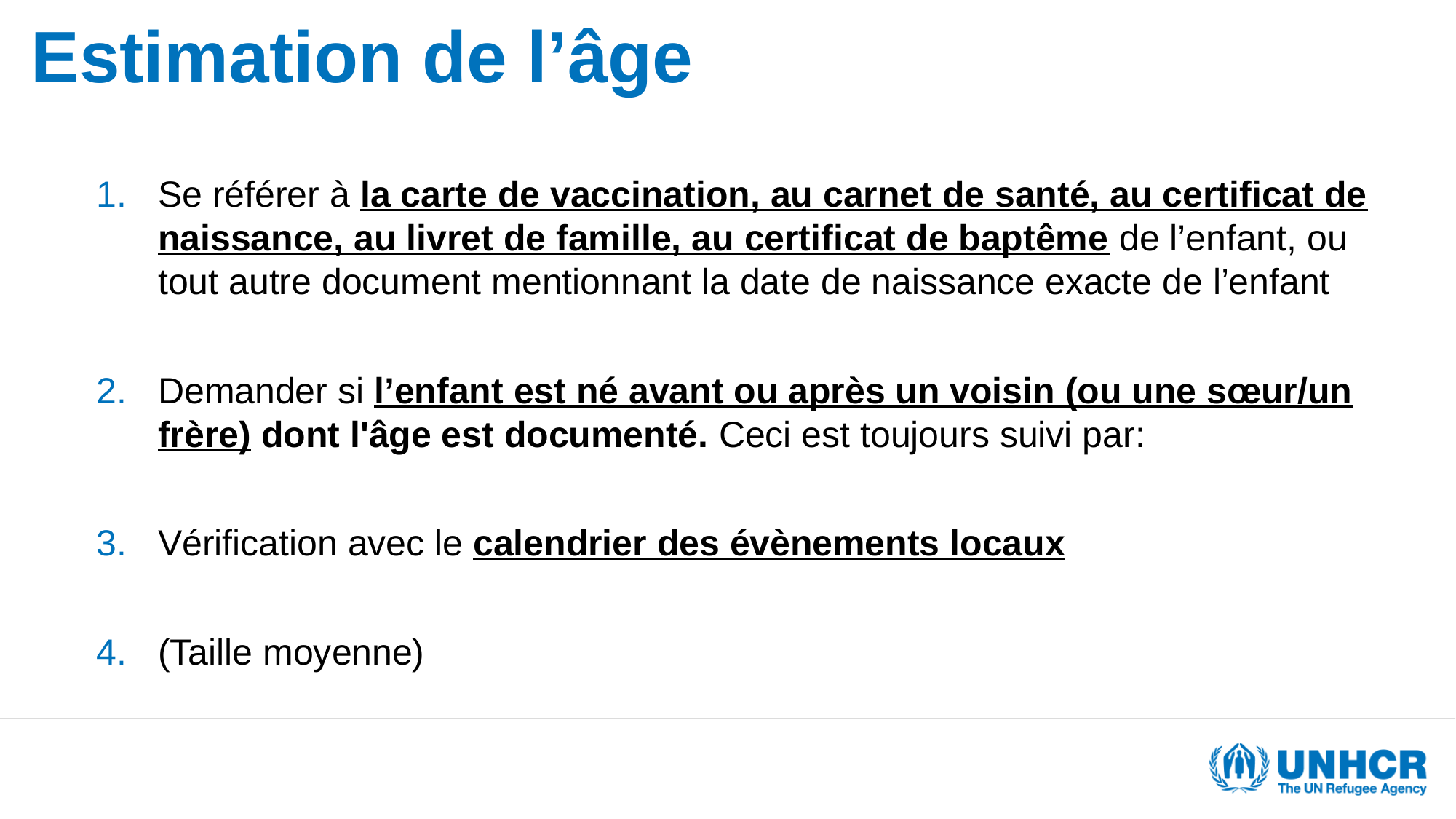

Estimation de l’âge
Se référer à la carte de vaccination, au carnet de santé, au certificat de naissance, au livret de famille, au certificat de baptême de l’enfant, ou tout autre document mentionnant la date de naissance exacte de l’enfant

Demander si l’enfant est né avant ou après un voisin (ou une sœur/un frère) dont l'âge est documenté. Ceci est toujours suivi par:

Vérification avec le calendrier des évènements locaux

(Taille moyenne)